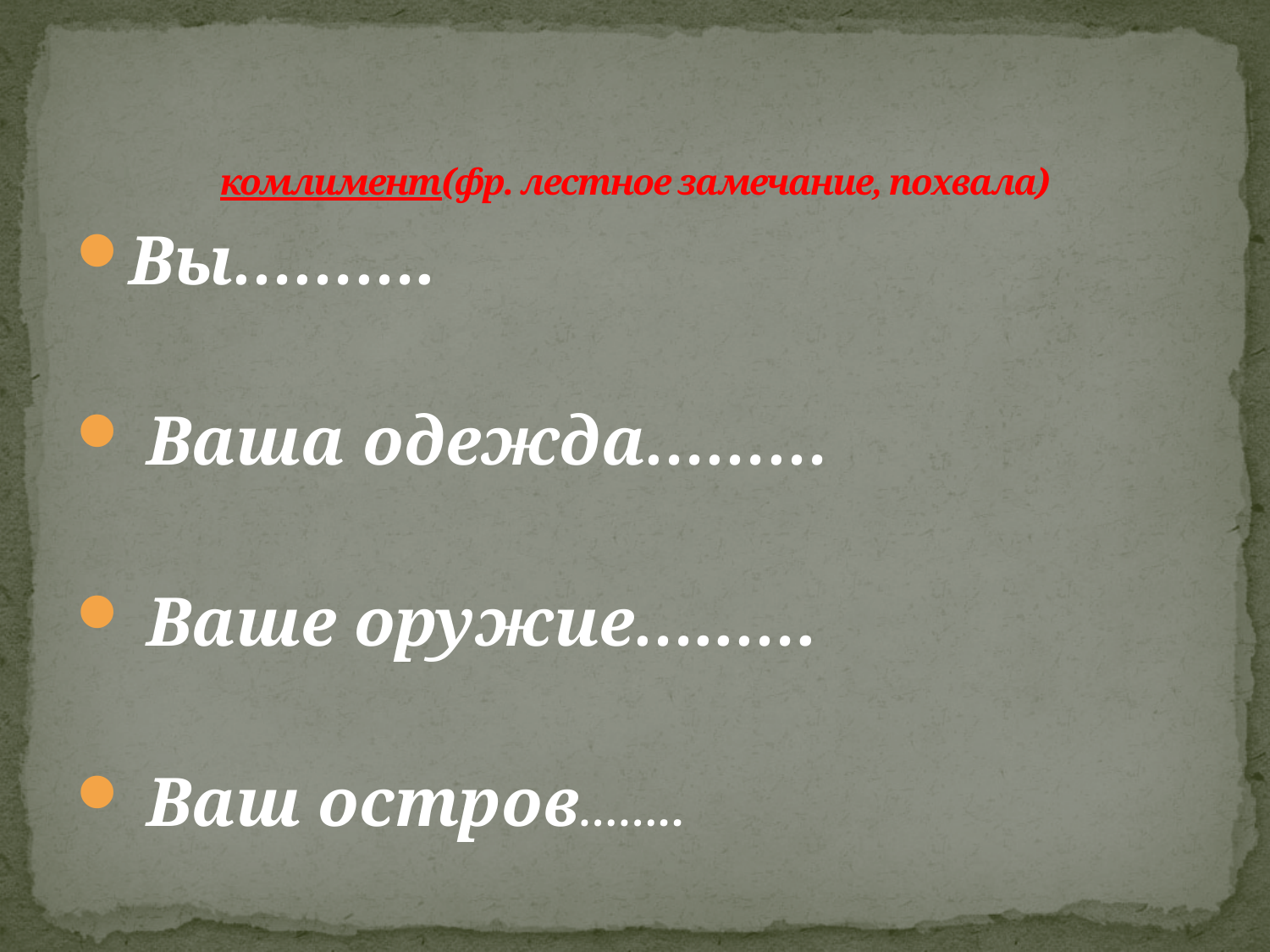

# комлимент(фр. лестное замечание, похвала)
Вы……….

 Ваша одежда………

 Ваше оружие…..….

 Ваш остров……..